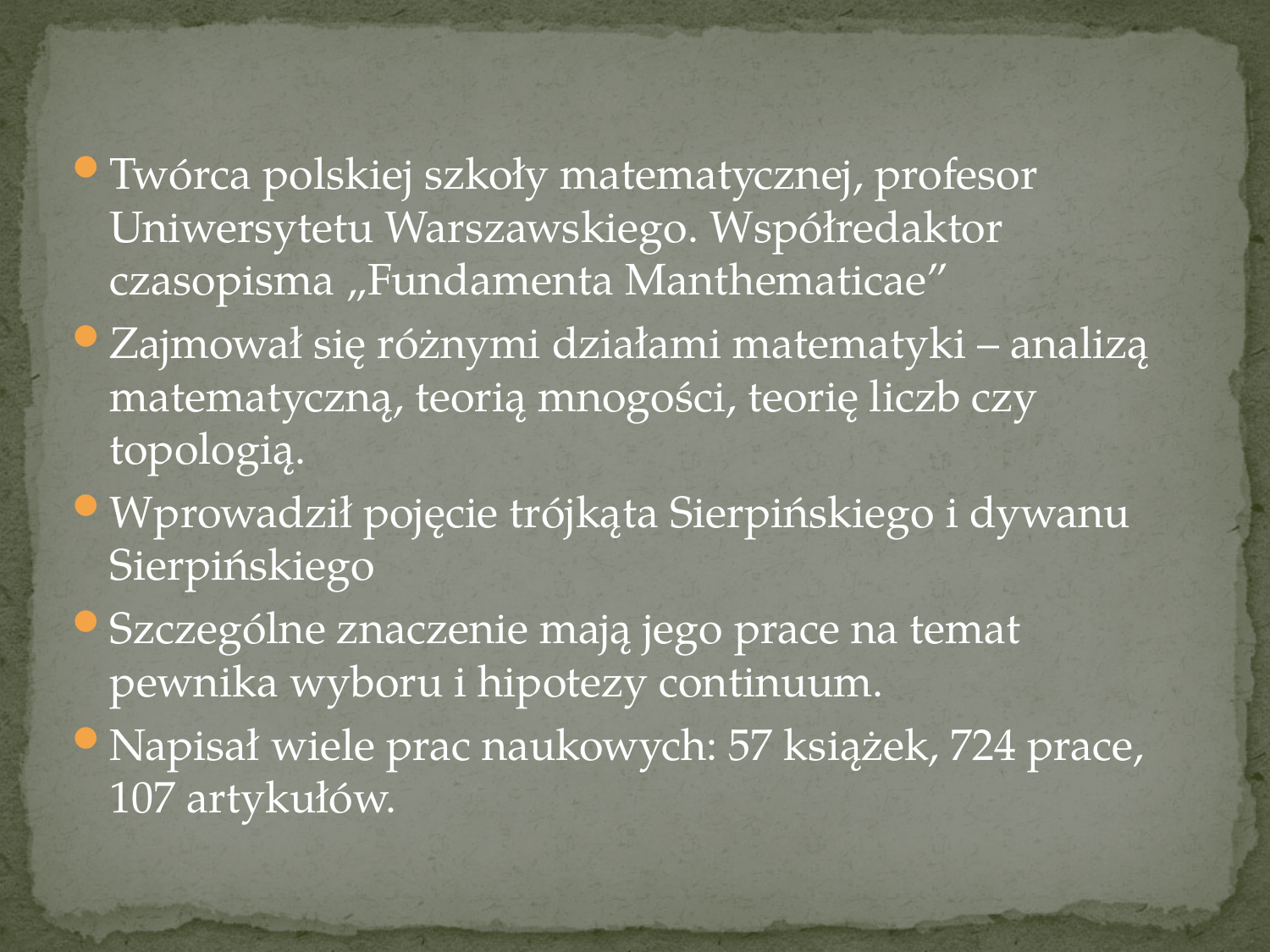

Twórca polskiej szkoły matematycznej, profesor Uniwersytetu Warszawskiego. Współredaktor czasopisma „Fundamenta Manthematicae”
Zajmował się różnymi działami matematyki – analizą matematyczną, teorią mnogości, teorię liczb czy topologią.
Wprowadził pojęcie trójkąta Sierpińskiego i dywanu Sierpińskiego
Szczególne znaczenie mają jego prace na temat pewnika wyboru i hipotezy continuum.
Napisał wiele prac naukowych: 57 książek, 724 prace, 107 artykułów.